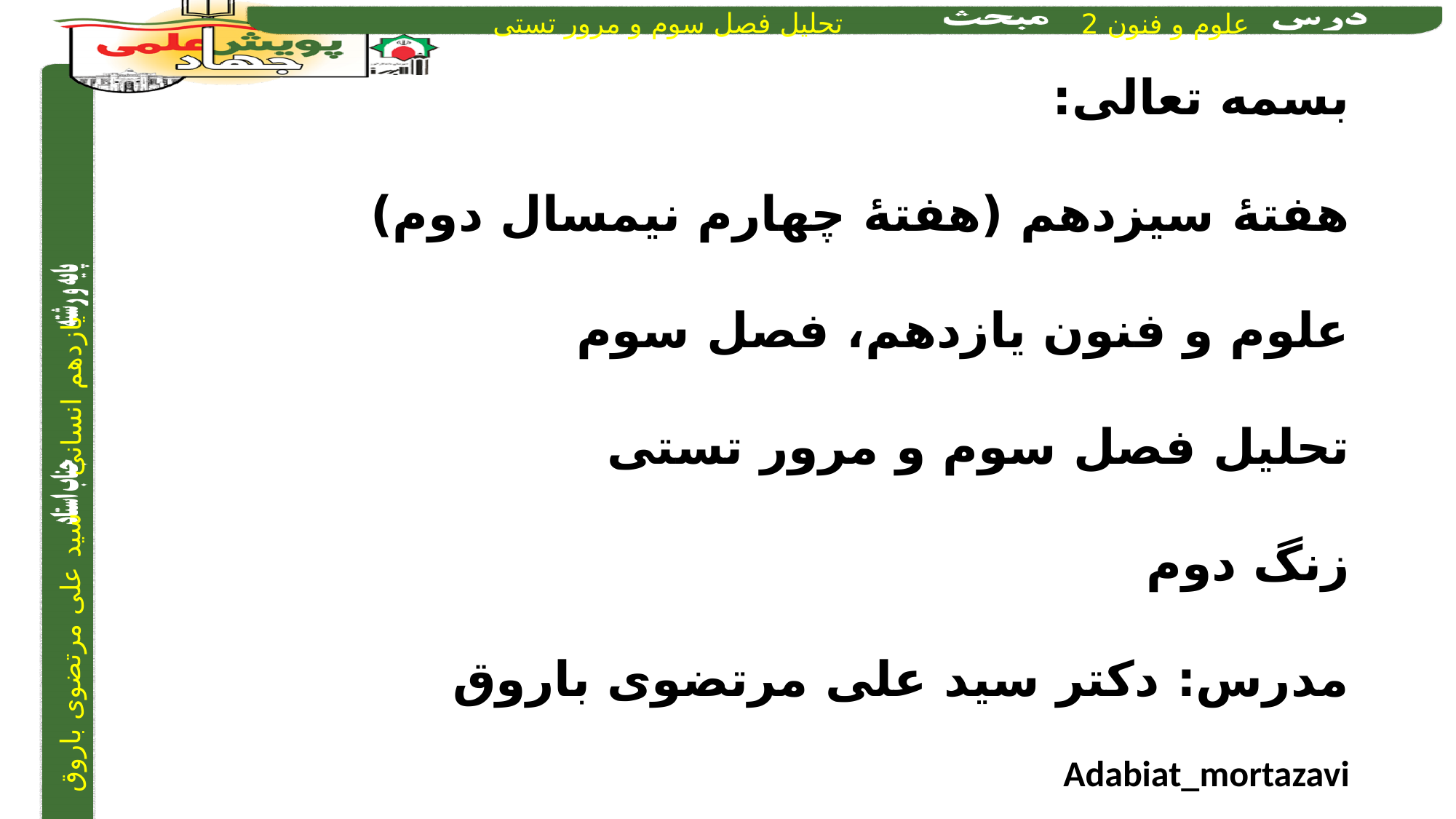

بسمه تعالی:
هفتۀ سیزدهم (هفتۀ چهارم نیمسال دوم)
علوم و فنون یازدهم، فصل سوم
تحلیل فصل سوم و مرور تستی
زنگ دوم
مدرس: دکتر سید علی مرتضوی باروق
Adabiat_mortazavi